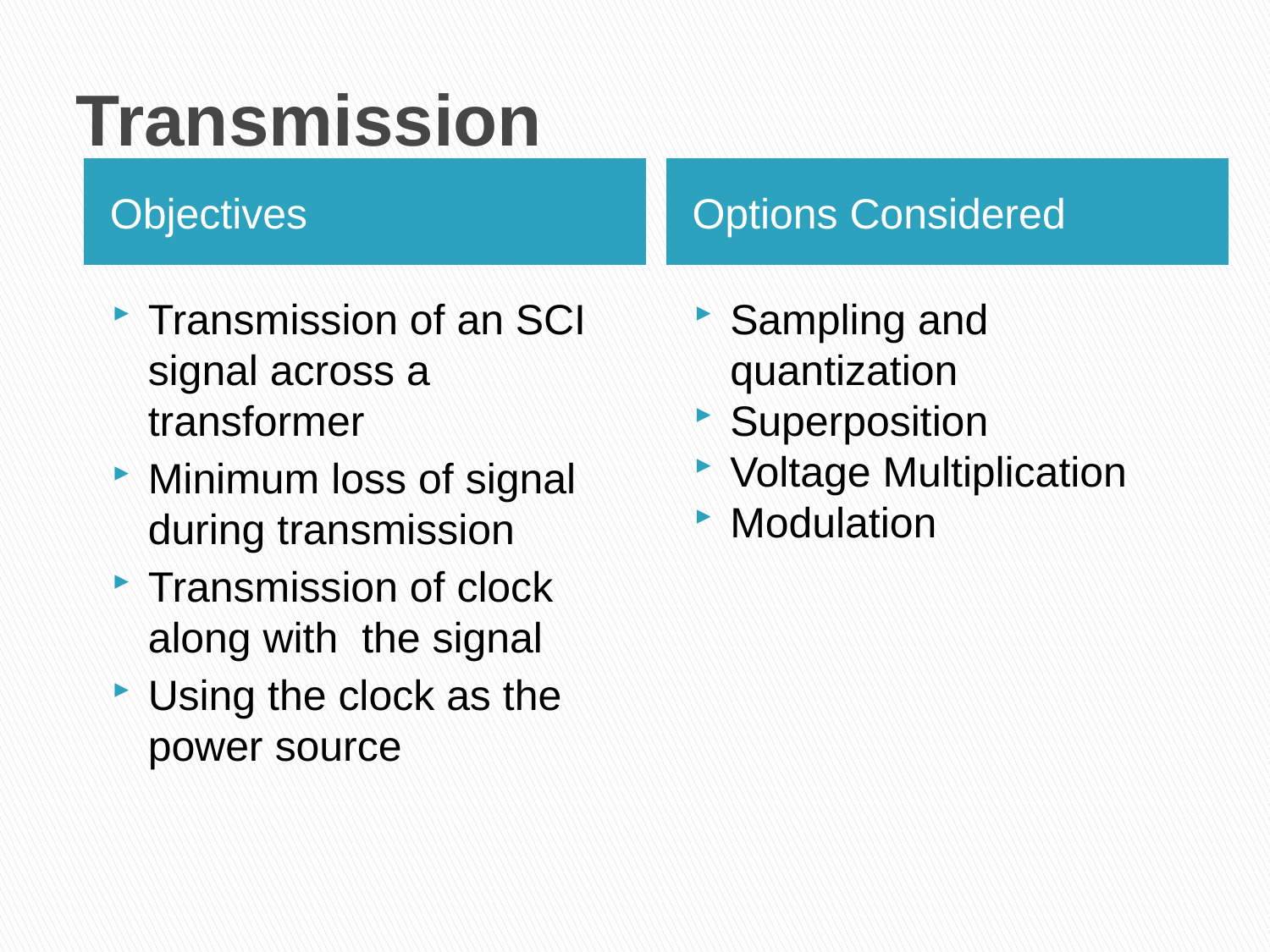

# Transmission
Objectives
Options Considered
Transmission of an SCI signal across a transformer
Minimum loss of signal during transmission
Transmission of clock along with  the signal
Using the clock as the power source
Sampling and quantization
Superposition
Voltage Multiplication
Modulation